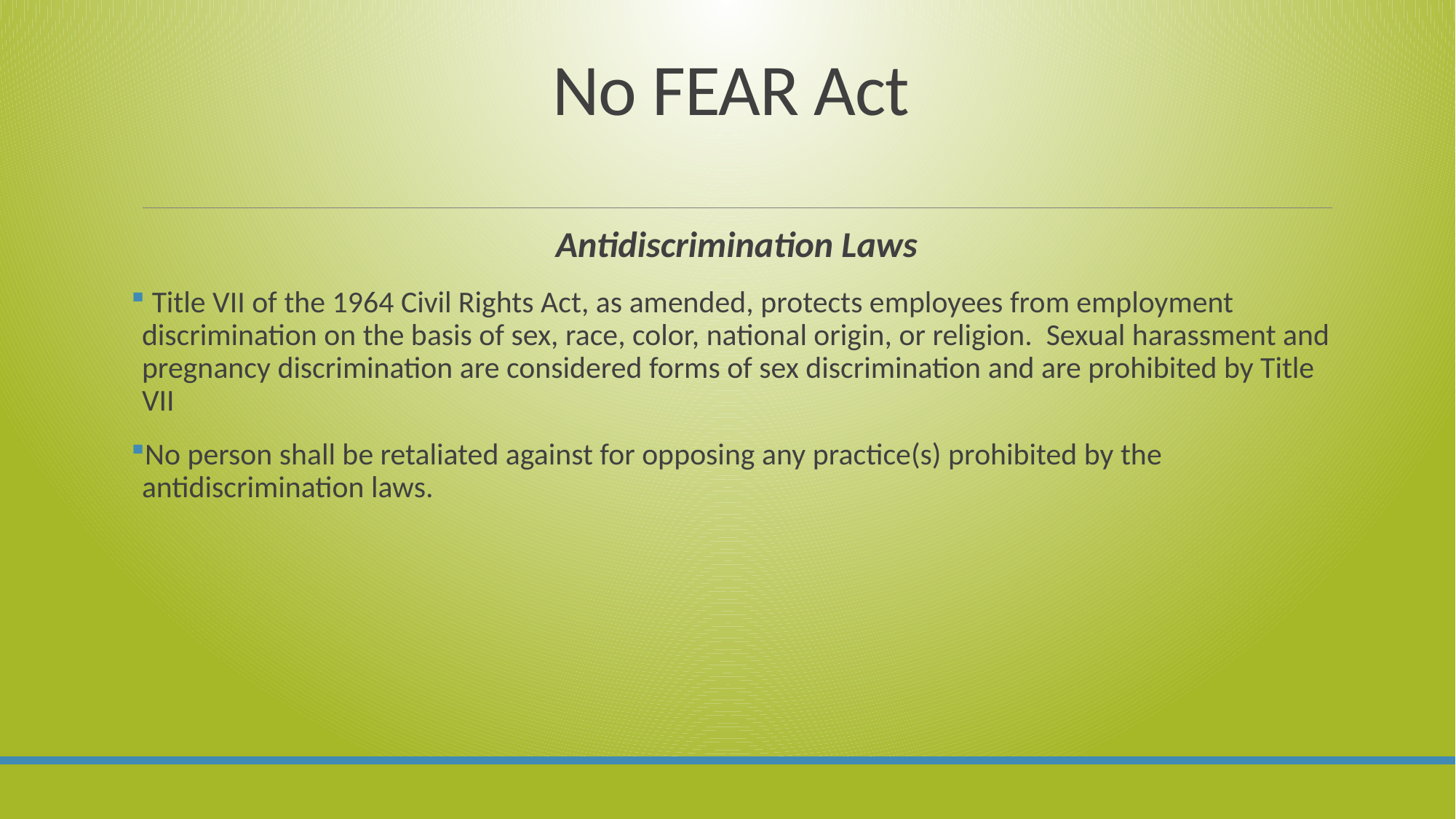

# No FEAR Act
Antidiscrimination Laws
 Title VII of the 1964 Civil Rights Act, as amended, protects employees from employment discrimination on the basis of sex, race, color, national origin, or religion.  Sexual harassment and pregnancy discrimination are considered forms of sex discrimination and are prohibited by Title VII
No person shall be retaliated against for opposing any practice(s) prohibited by the antidiscrimination laws.